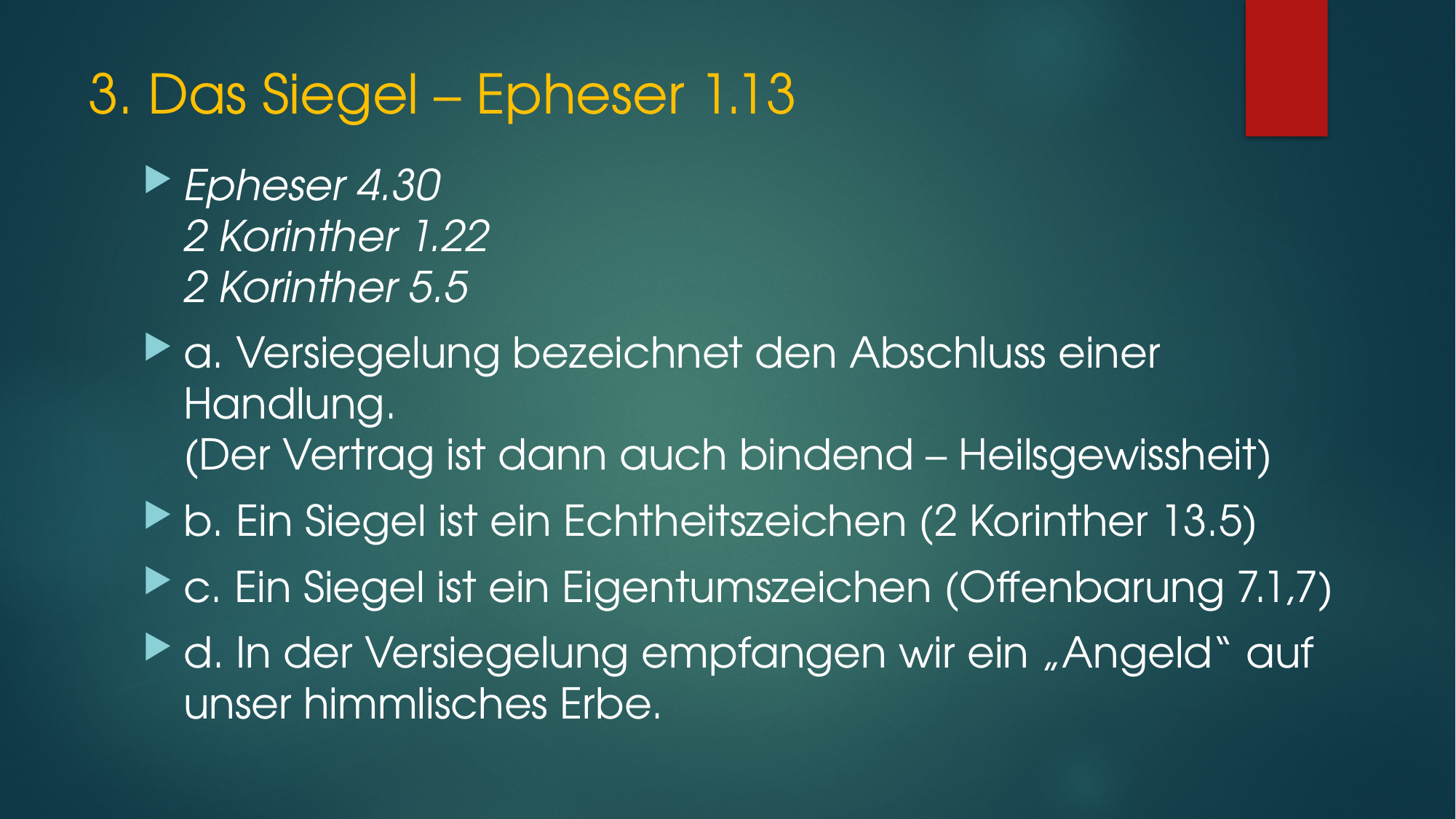

# 3. Das Siegel – Epheser 1.13
Epheser 4.30
2 Korinther 1.22
2 Korinther 5.5
a. Versiegelung bezeichnet den Abschluss einer Handlung.
(Der Vertrag ist dann auch bindend – Heilsgewissheit)
b. Ein Siegel ist ein Echtheitszeichen (2 Korinther 13.5)
c. Ein Siegel ist ein Eigentumszeichen (Offenbarung 7.1,7)
d. In der Versiegelung empfangen wir ein „Angeld“ auf unser himmlisches Erbe.